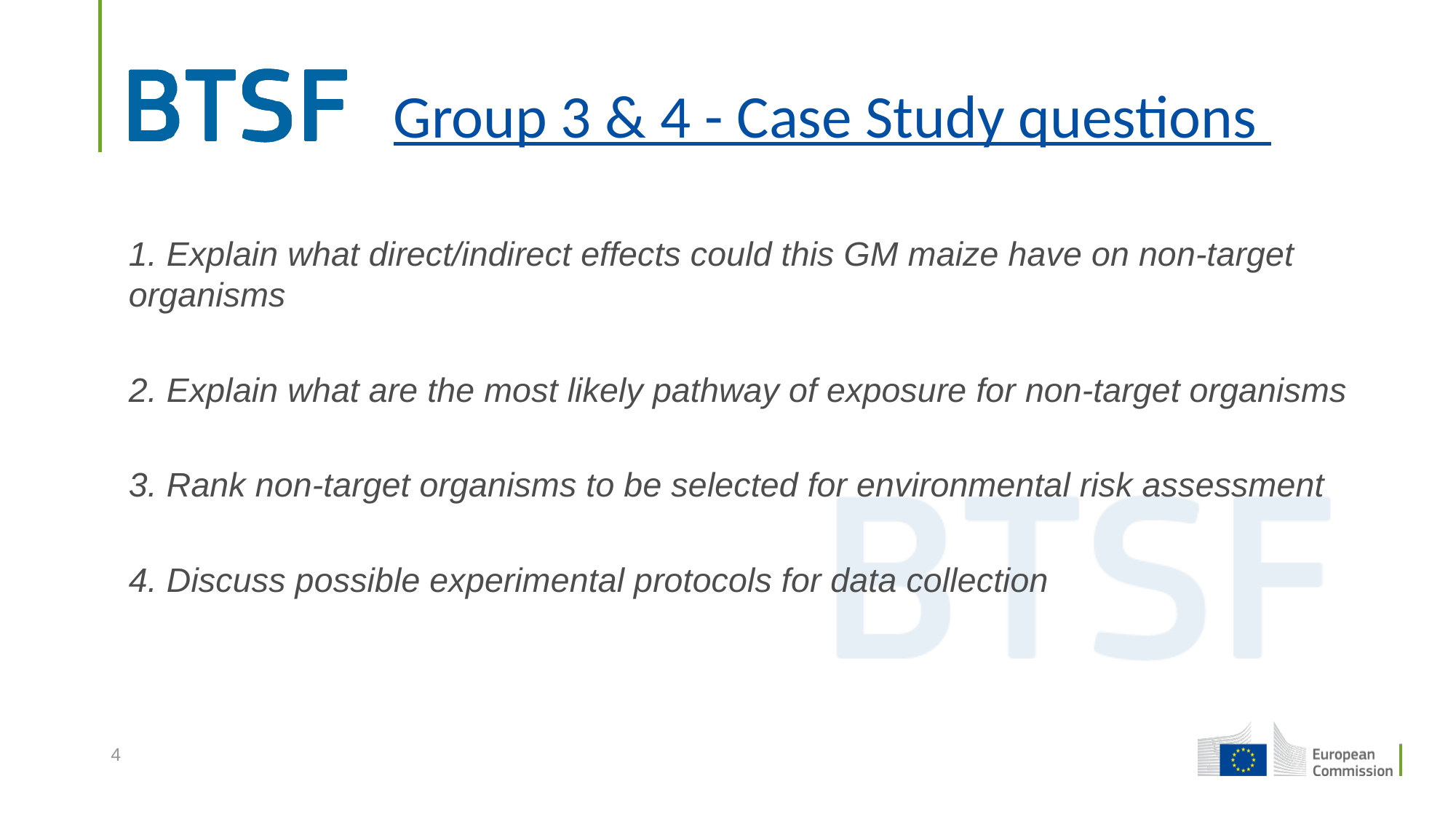

# Group 3 & 4 - Case Study questions

1. Explain what direct/indirect effects could this GM maize have on non-target organisms

2. Explain what are the most likely pathway of exposure for non-target organisms

3. Rank non-target organisms to be selected for environmental risk assessment

4. Discuss possible experimental protocols for data collection

4